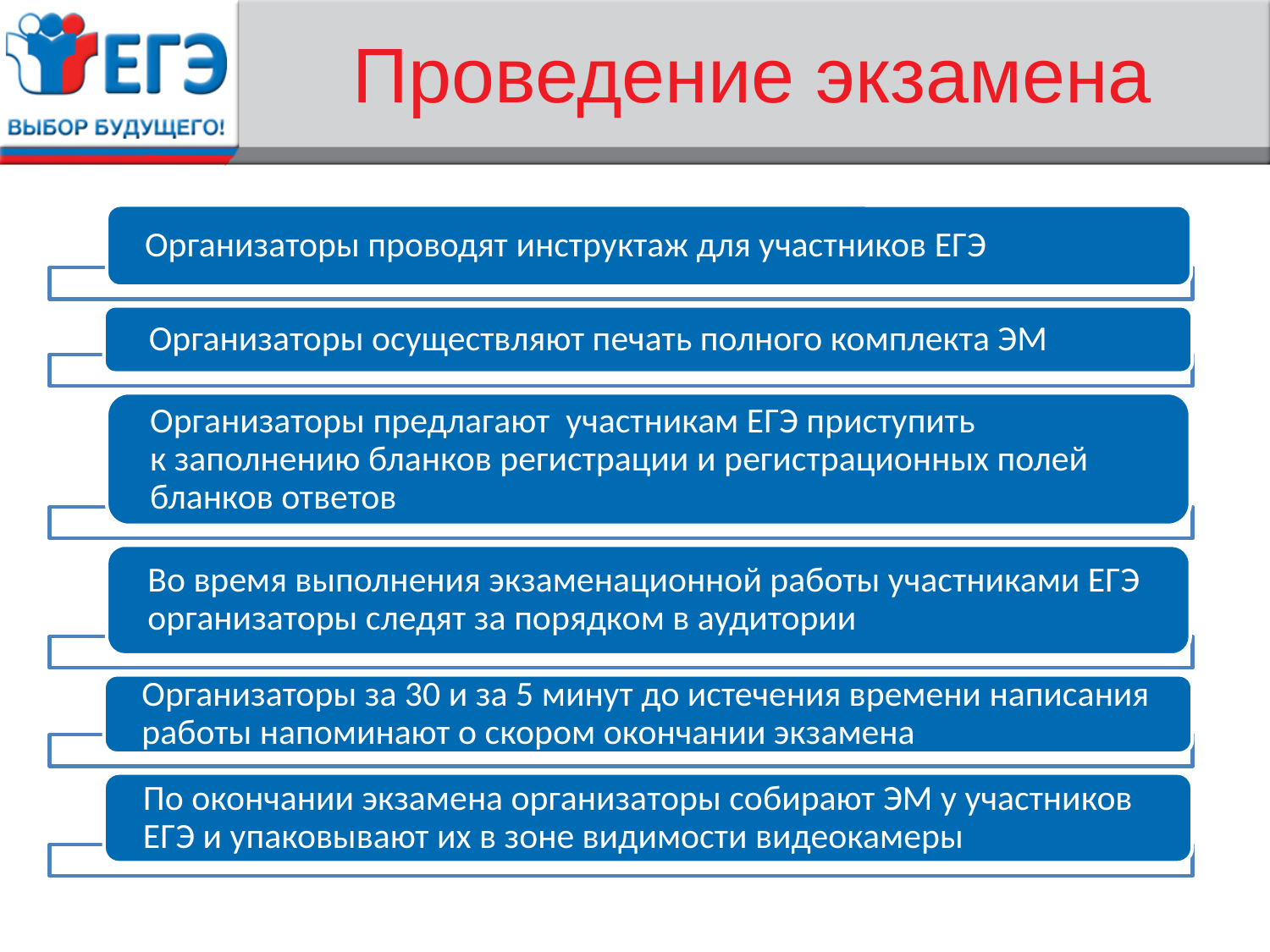

# Проведение экзамена
Организаторы проводят инструктаж для участников ЕГЭ
 Организаторы осуществляют печать полного комплекта ЭМ
Организаторы предлагают  участникам ЕГЭ приступить к заполнению бланков регистрации и регистрационных полей бланков ответов
Во время выполнения экзаменационной работы участниками ЕГЭ организаторы следят за порядком в аудитории
Организаторы за 30 и за 5 минут до истечения времени написания работы напоминают о скором окончании экзамена
По окончании экзамена организаторы собирают ЭМ у участников ЕГЭ и упаковывают их в зоне видимости видеокамеры